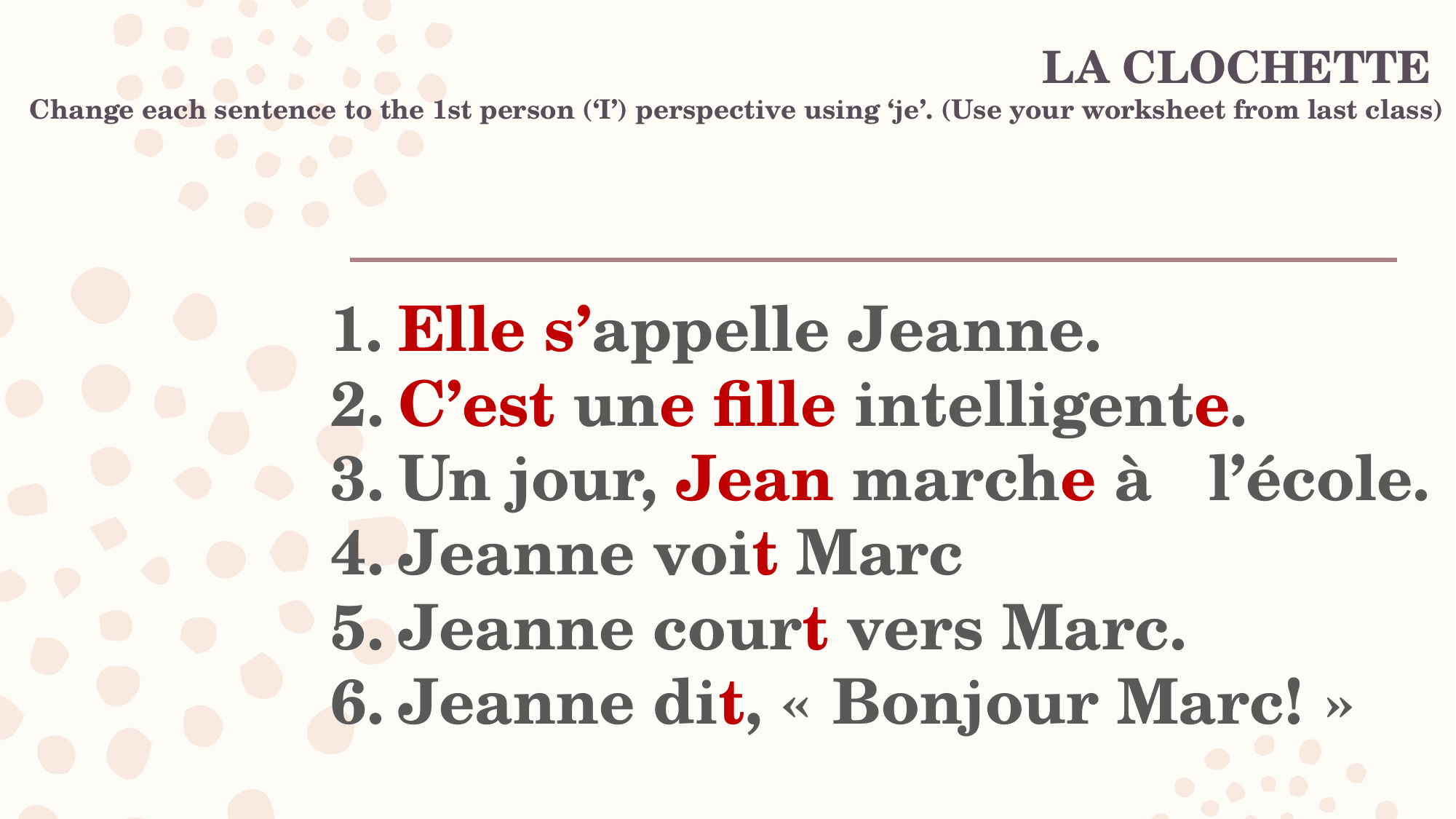

# LA CLOCHETTE Change each sentence to the 1st person (‘I’) perspective using ‘je’. (Use your worksheet from last class)
 Elle s’appelle Jeanne.
 C’est une fille intelligente.
 Un jour, Jean marche à   	l’école.
 Jeanne voit Marc
 Jeanne court vers Marc.
 Jeanne dit, « Bonjour Marc! »